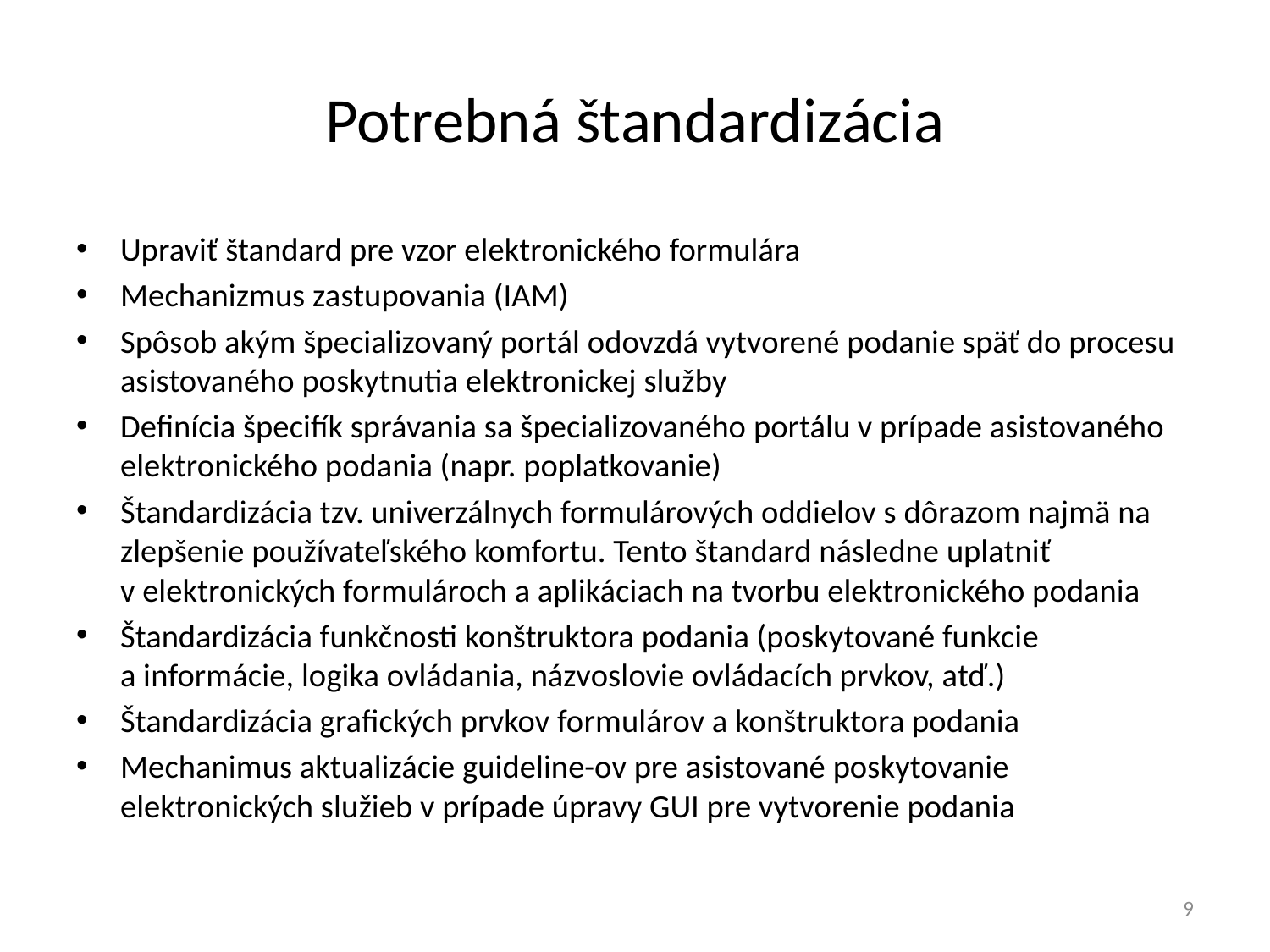

# Potrebná štandardizácia
Upraviť štandard pre vzor elektronického formulára
Mechanizmus zastupovania (IAM)
Spôsob akým špecializovaný portál odovzdá vytvorené podanie späť do procesu asistovaného poskytnutia elektronickej služby
Definícia špecifík správania sa špecializovaného portálu v prípade asistovaného elektronického podania (napr. poplatkovanie)
Štandardizácia tzv. univerzálnych formulárových oddielov s dôrazom najmä na zlepšenie používateľského komfortu. Tento štandard následne uplatniť v elektronických formulároch a aplikáciach na tvorbu elektronického podania
Štandardizácia funkčnosti konštruktora podania (poskytované funkcie a informácie, logika ovládania, názvoslovie ovládacích prvkov, atď.)
Štandardizácia grafických prvkov formulárov a konštruktora podania
Mechanimus aktualizácie guideline-ov pre asistované poskytovanie elektronických služieb v prípade úpravy GUI pre vytvorenie podania
9